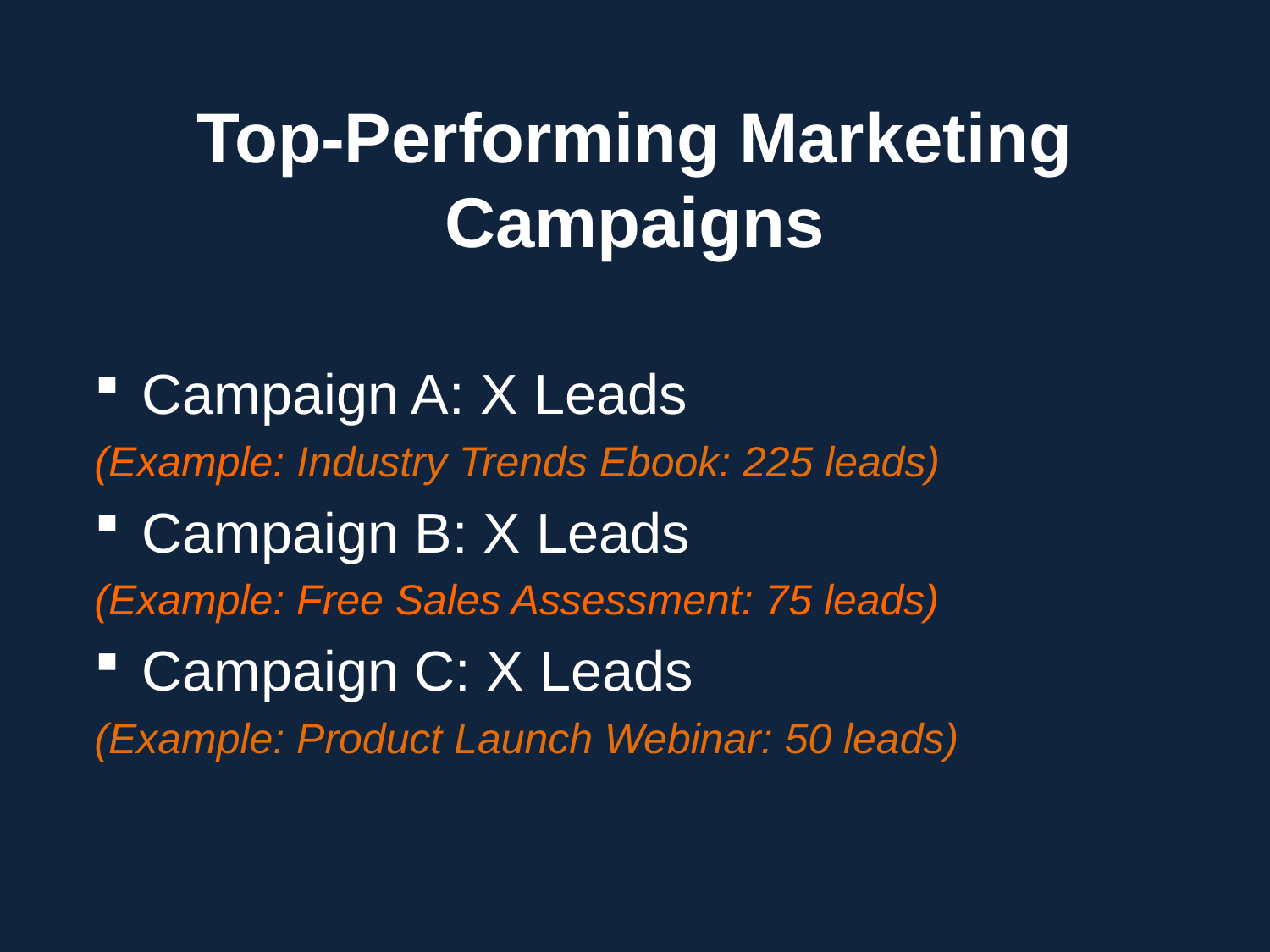

# Top-Performing Marketing Campaigns

Campaign A: X Leads
(Example: Industry Trends Ebook: 225 leads)
Campaign B: X Leads
(Example: Free Sales Assessment: 75 leads)
Campaign C: X Leads
(Example: Product Launch Webinar: 50 leads)